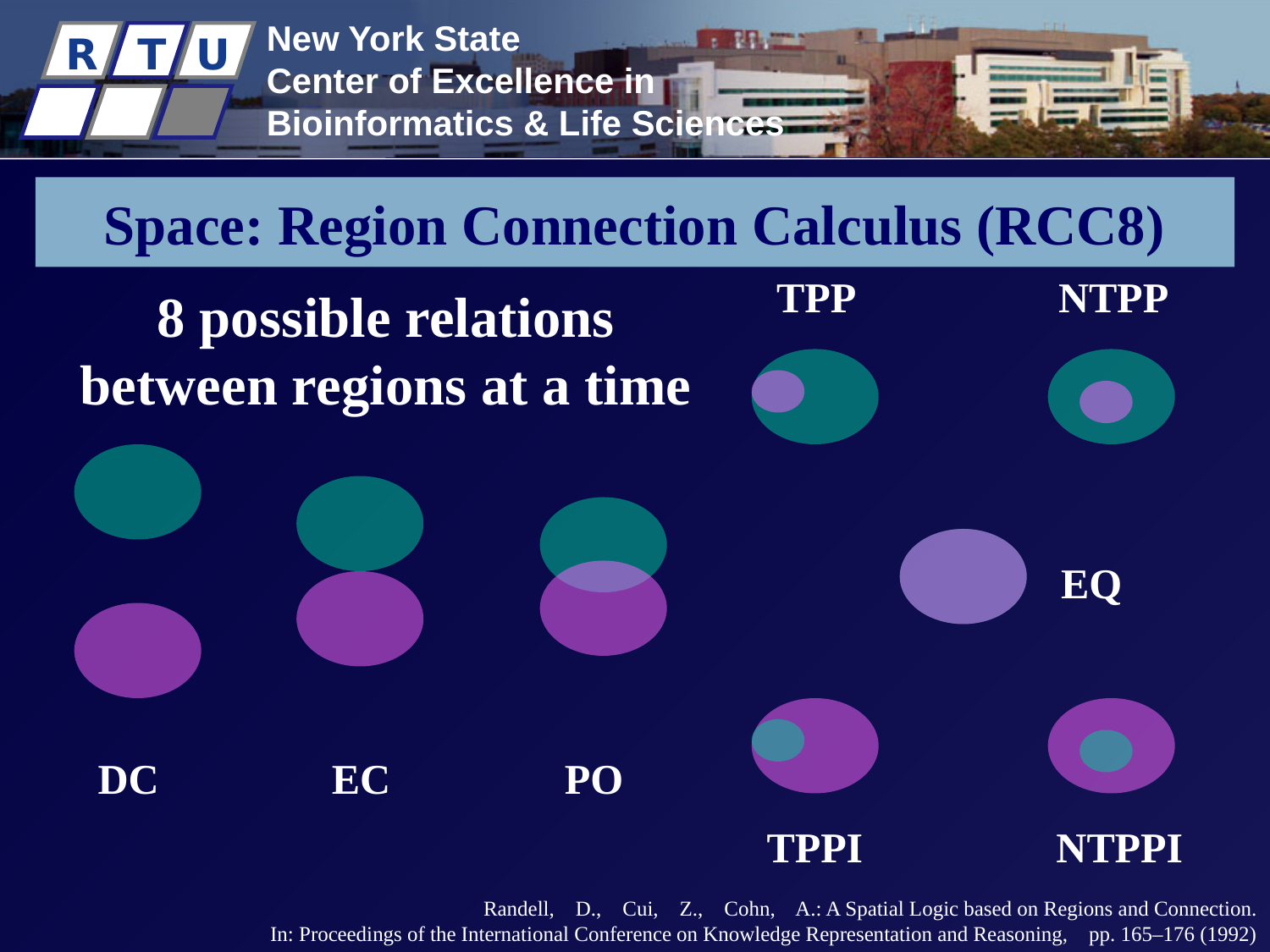

# Space: Region Connection Calculus (RCC8)
TPP
NTPP
8 possible relations between regions at a time

EQ

DC
EC
PO
TPPI
NTPPI
Randell,    D.,    Cui,    Z.,    Cohn,    A.: A Spatial Logic based on Regions and Connection.
In: Proceedings of the International Conference on Knowledge Representation and Reasoning,    pp. 165–176 (1992)